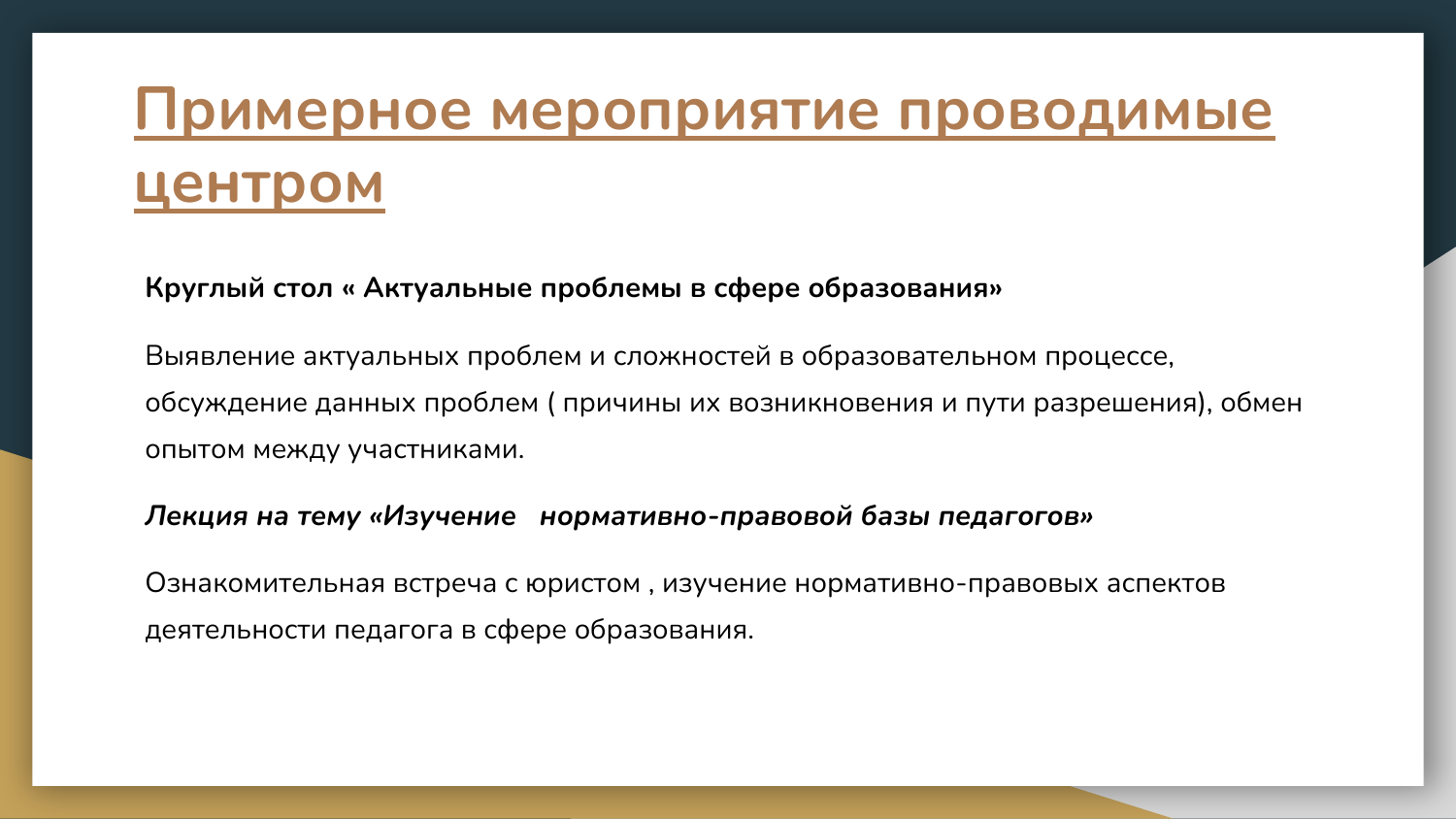

# Примерное мероприятие проводимые центром

Круглый стол « Актуальные проблемы в сфере образования»
Выявление актуальных проблем и сложностей в образовательном процессе, обсуждение данных проблем ( причины их возникновения и пути разрешения), обмен опытом между участниками.
Лекция на тему «Изучение   нормативно-правовой базы педагогов»
Ознакомительная встреча с юристом , изучение нормативно-правовых аспектов деятельности педагога в сфере образования.